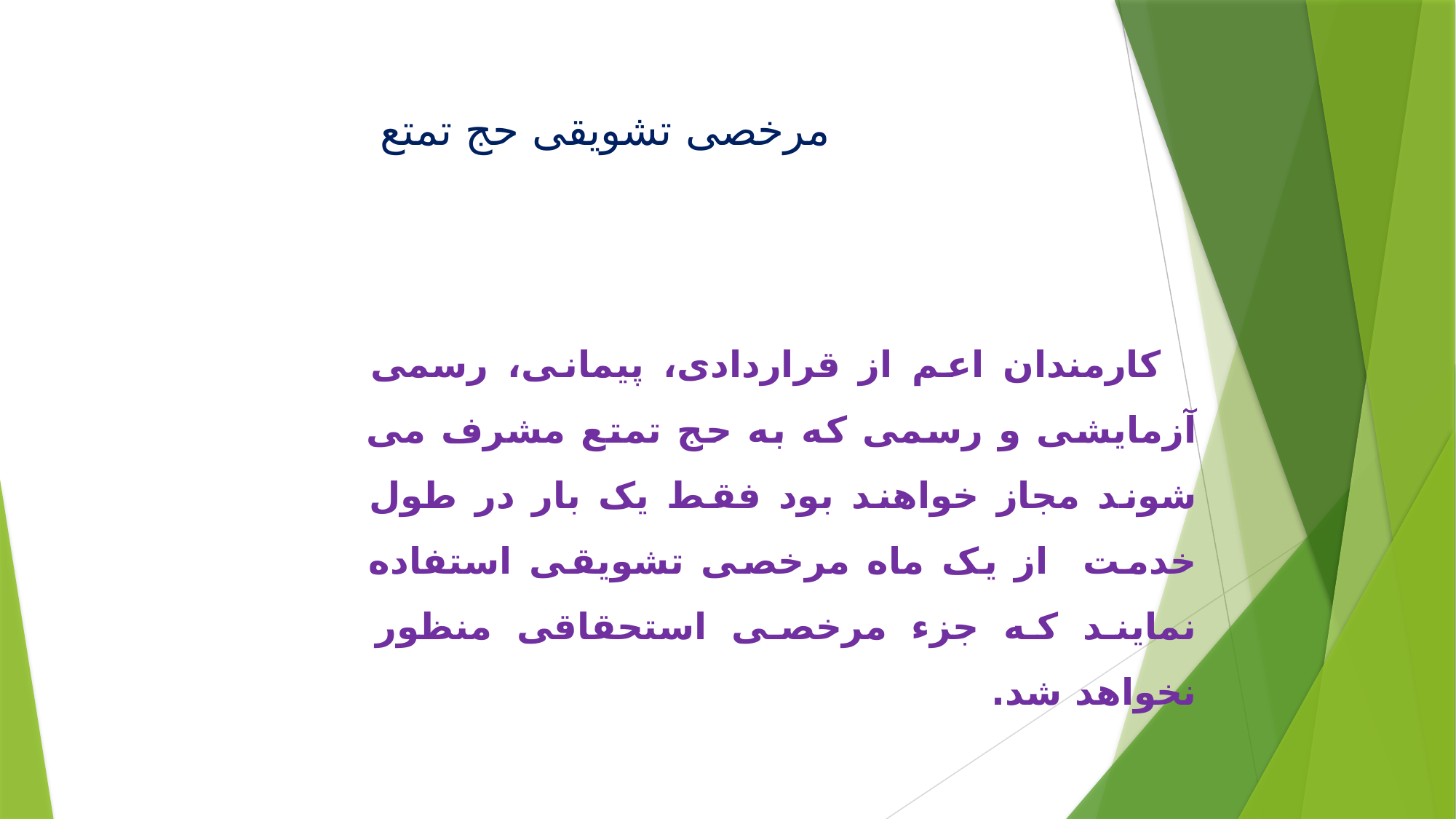

# مرخصی تشویقی حج تمتع

    کارمندان اعم از قراردادی، پیمانی، رسمی آزمایشی و رسمی که به حج تمتع مشرف می شوند مجاز خواهند بود فقط یک بار در طول خدمت  از یک ماه مرخصی تشویقی استفاده نمایند که جزء مرخصی استحقاقی منظور نخواهد شد.